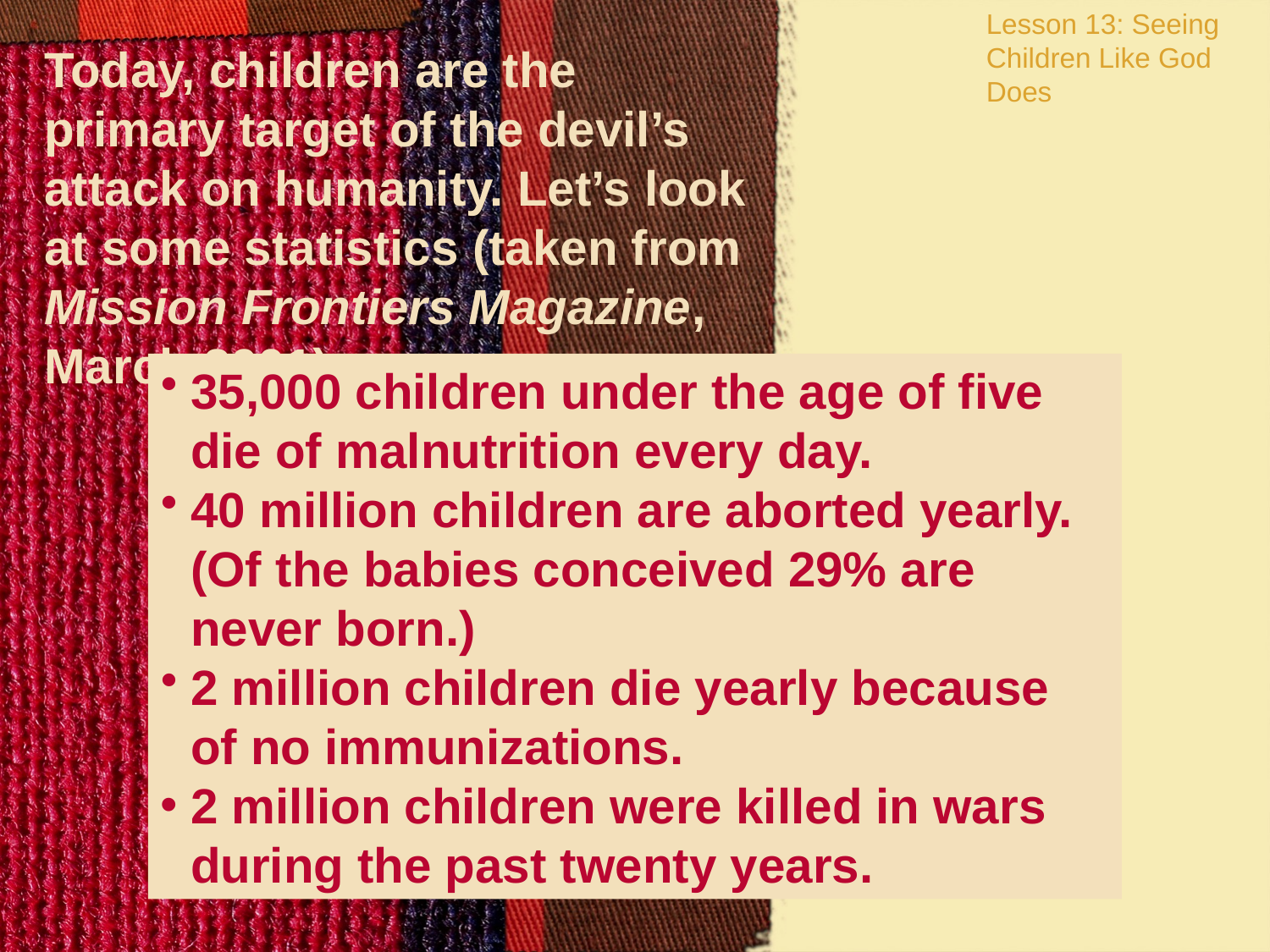

Lesson 13: Seeing Children Like God Does
Today, children are the primary target of the devil’s attack on humanity. Let’s look at some statistics (taken from Mission Frontiers Magazine, March 2001).
35,000 children under the age of five die of malnutrition every day.
40 million children are aborted yearly. (Of the babies conceived 29% are never born.)
2 million children die yearly because of no immunizations.
2 million children were killed in wars during the past twenty years.